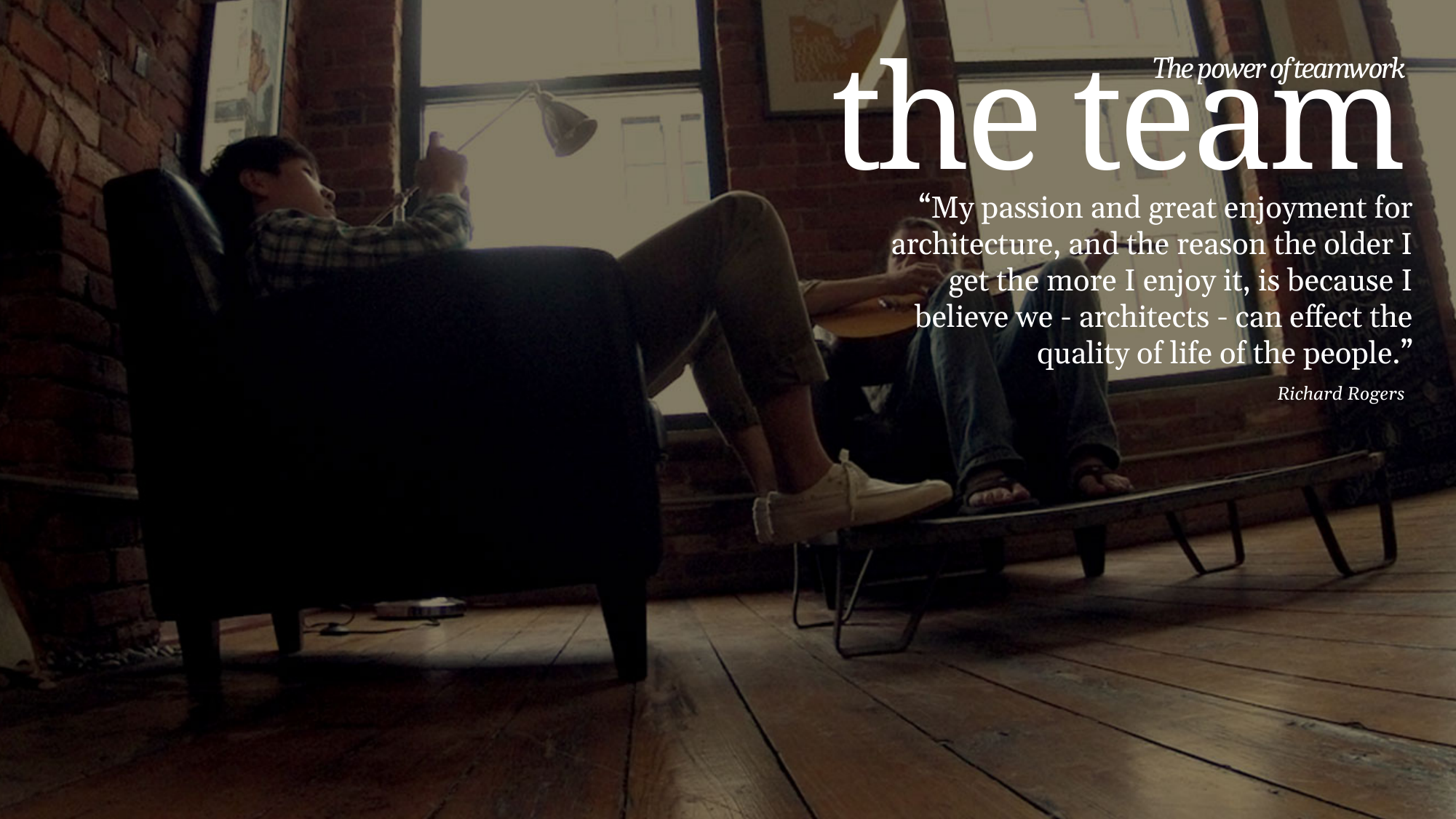

the team
The power of teamwork
“My passion and great enjoyment for architecture, and the reason the older I get the more I enjoy it, is because I believe we - architects - can effect the quality of life of the people.”
Richard Rogers